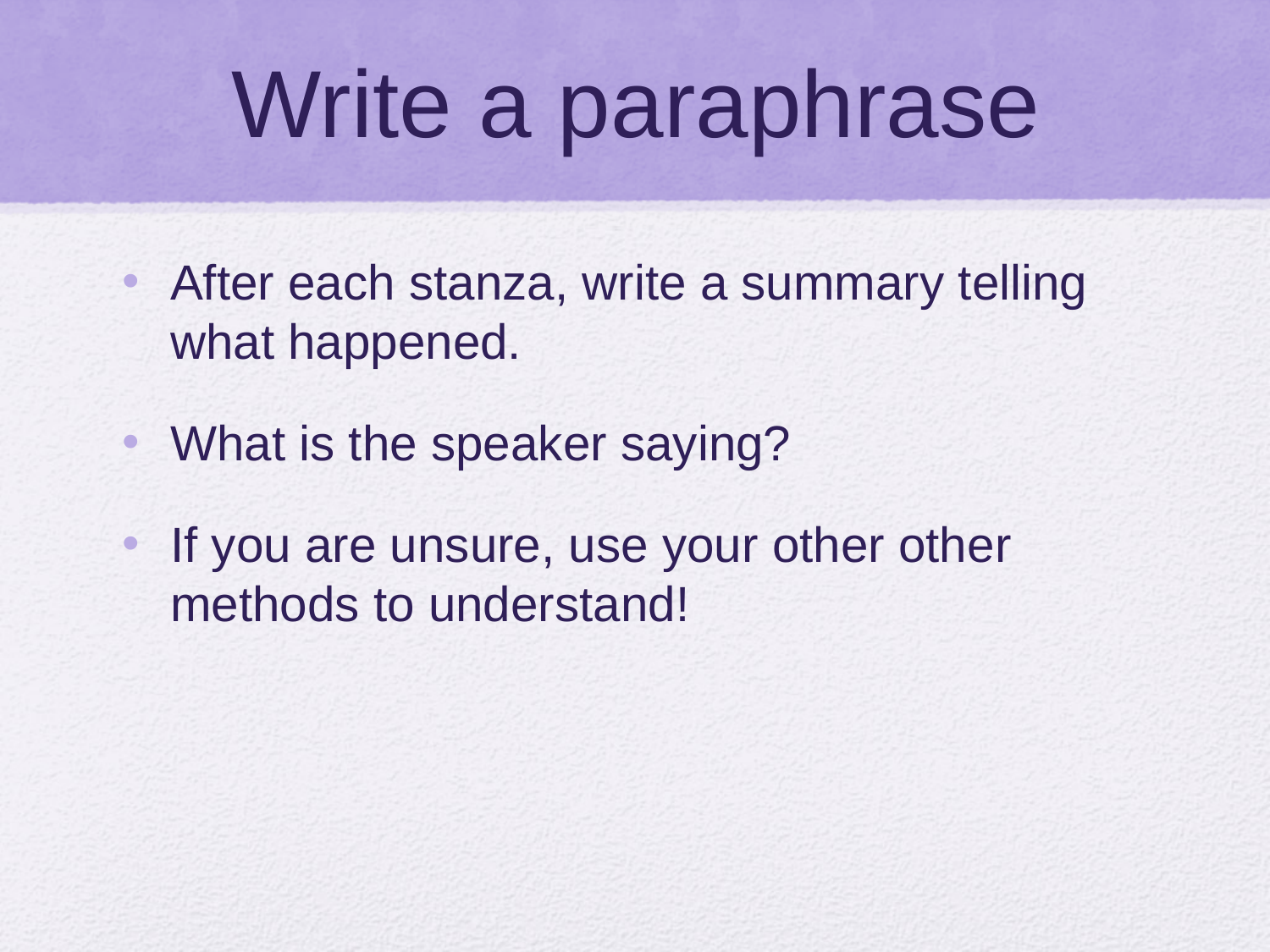

# Write a paraphrase
After each stanza, write a summary telling what happened.
What is the speaker saying?
If you are unsure, use your other other methods to understand!